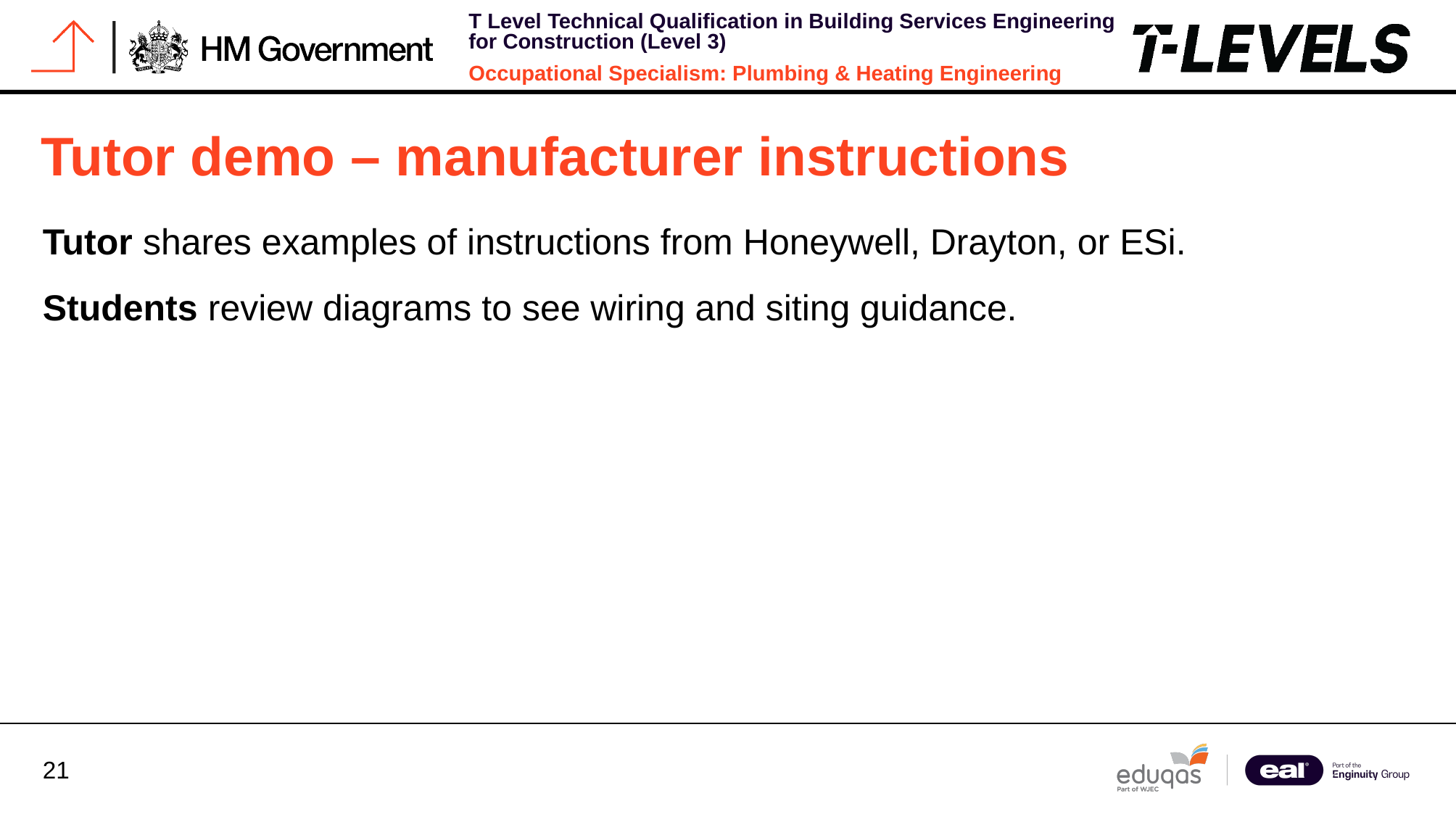

# Tutor demo – manufacturer instructions
Tutor shares examples of instructions from Honeywell, Drayton, or ESi.
Students review diagrams to see wiring and siting guidance.